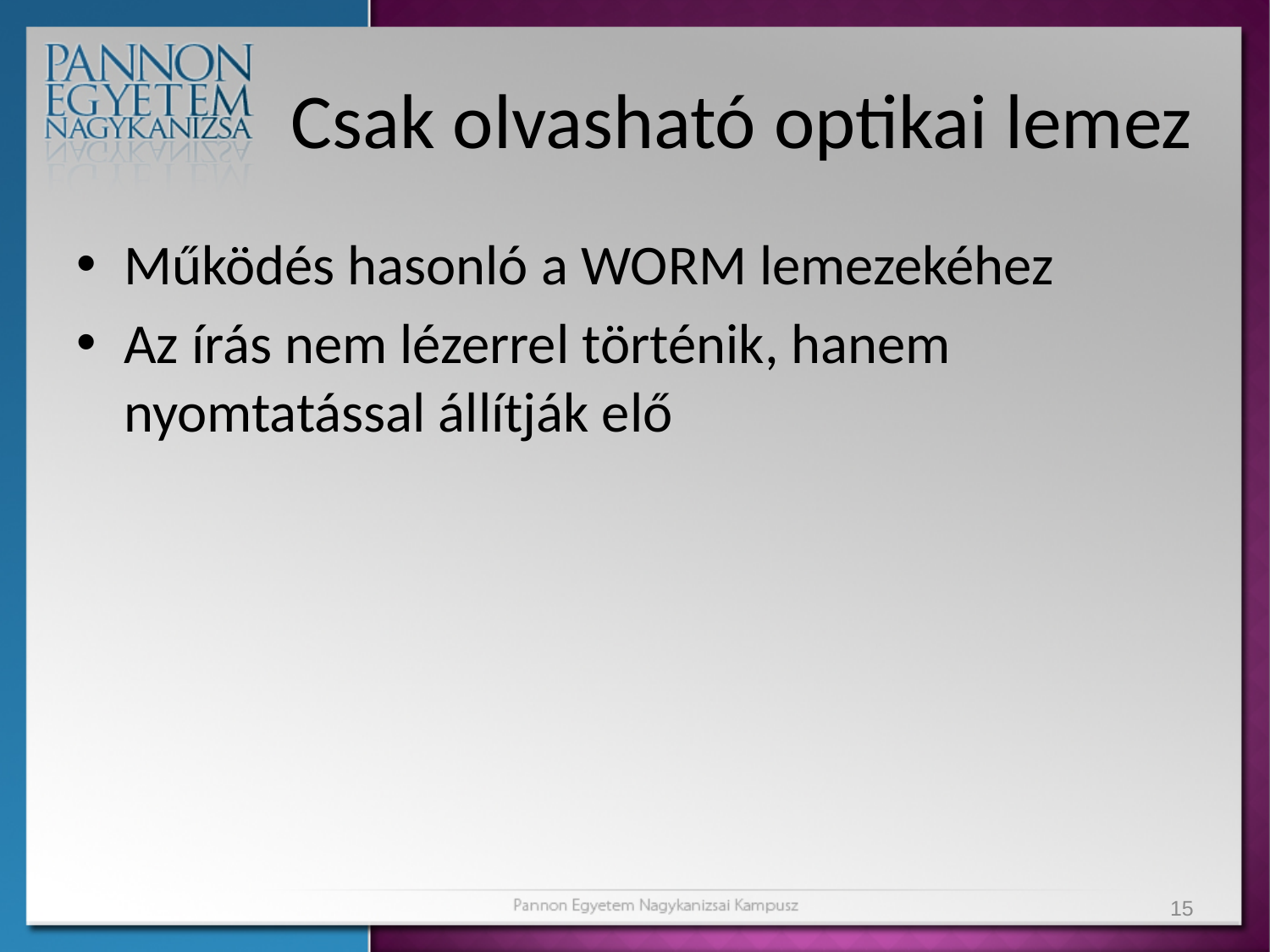

# Csak olvasható optikai lemez
Működés hasonló a WORM lemezekéhez
Az írás nem lézerrel történik, hanem nyomtatással állítják elő
15